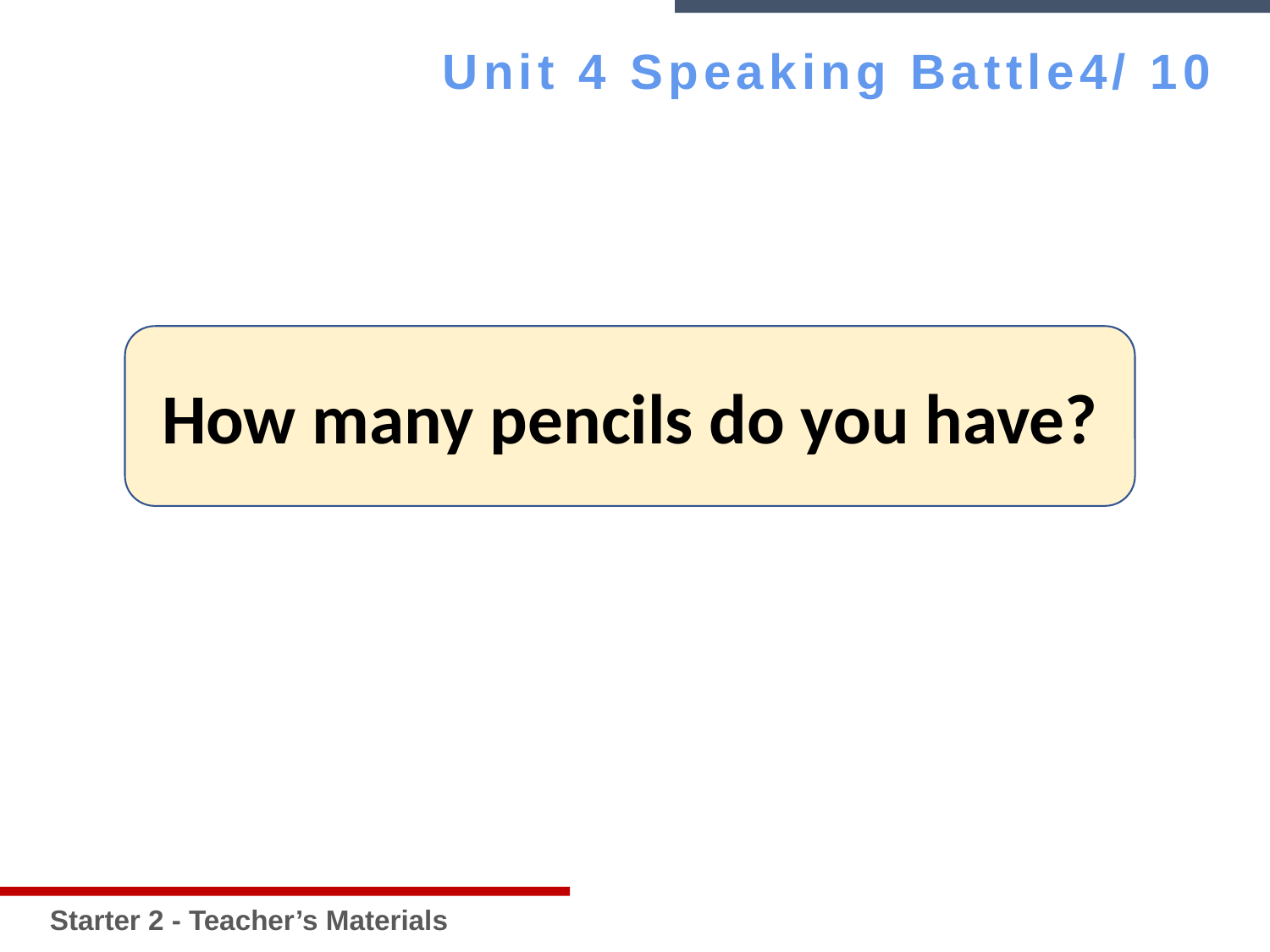

Starter 2 - Teacher’s Materials
Unit 4 Speaking Battle4/ 10
How many pencils do you have?